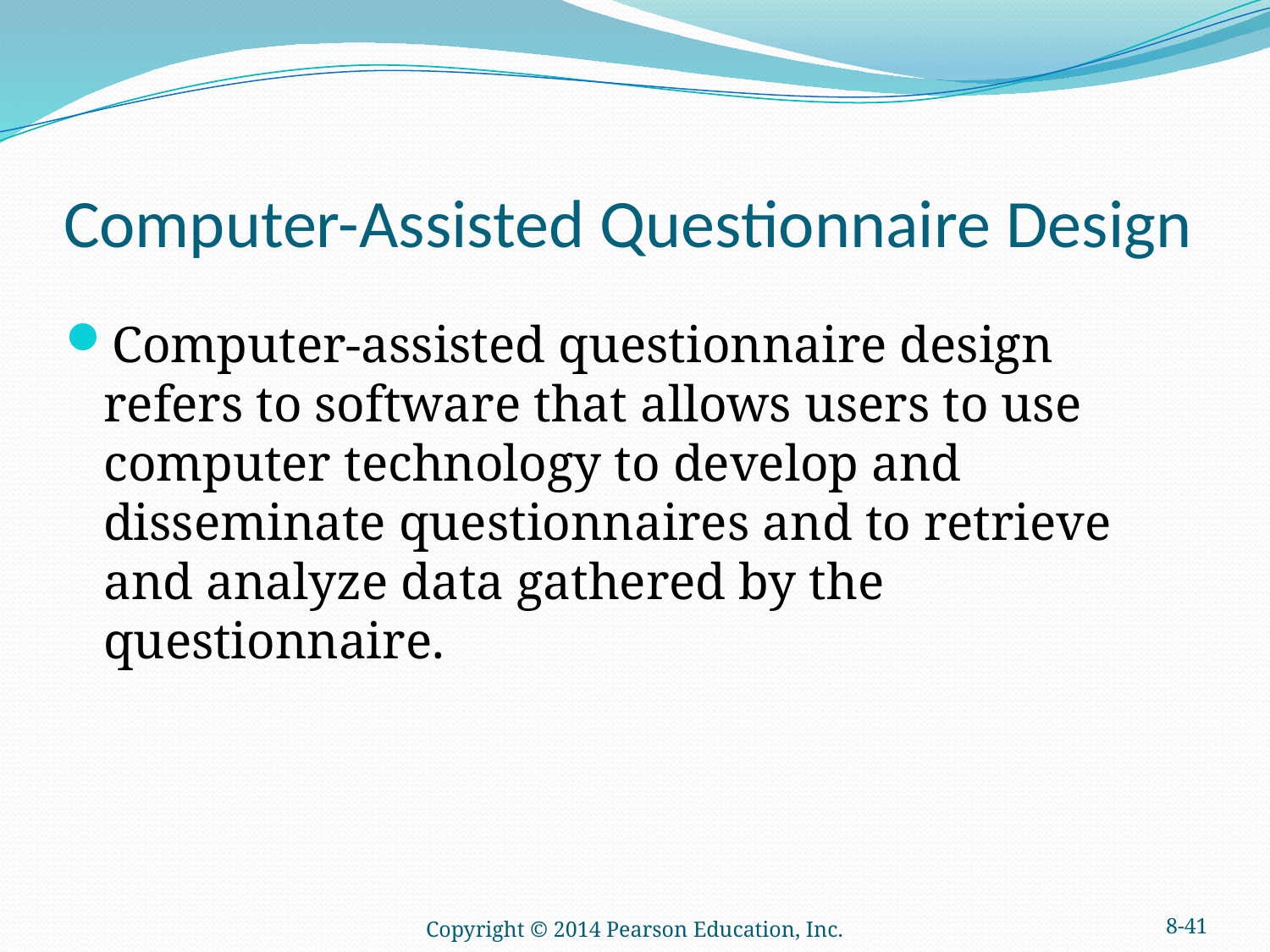

# Computer-Assisted Questionnaire Design
Computer-assisted questionnaire design refers to software that allows users to use computer technology to develop and disseminate questionnaires and to retrieve and analyze data gathered by the questionnaire.